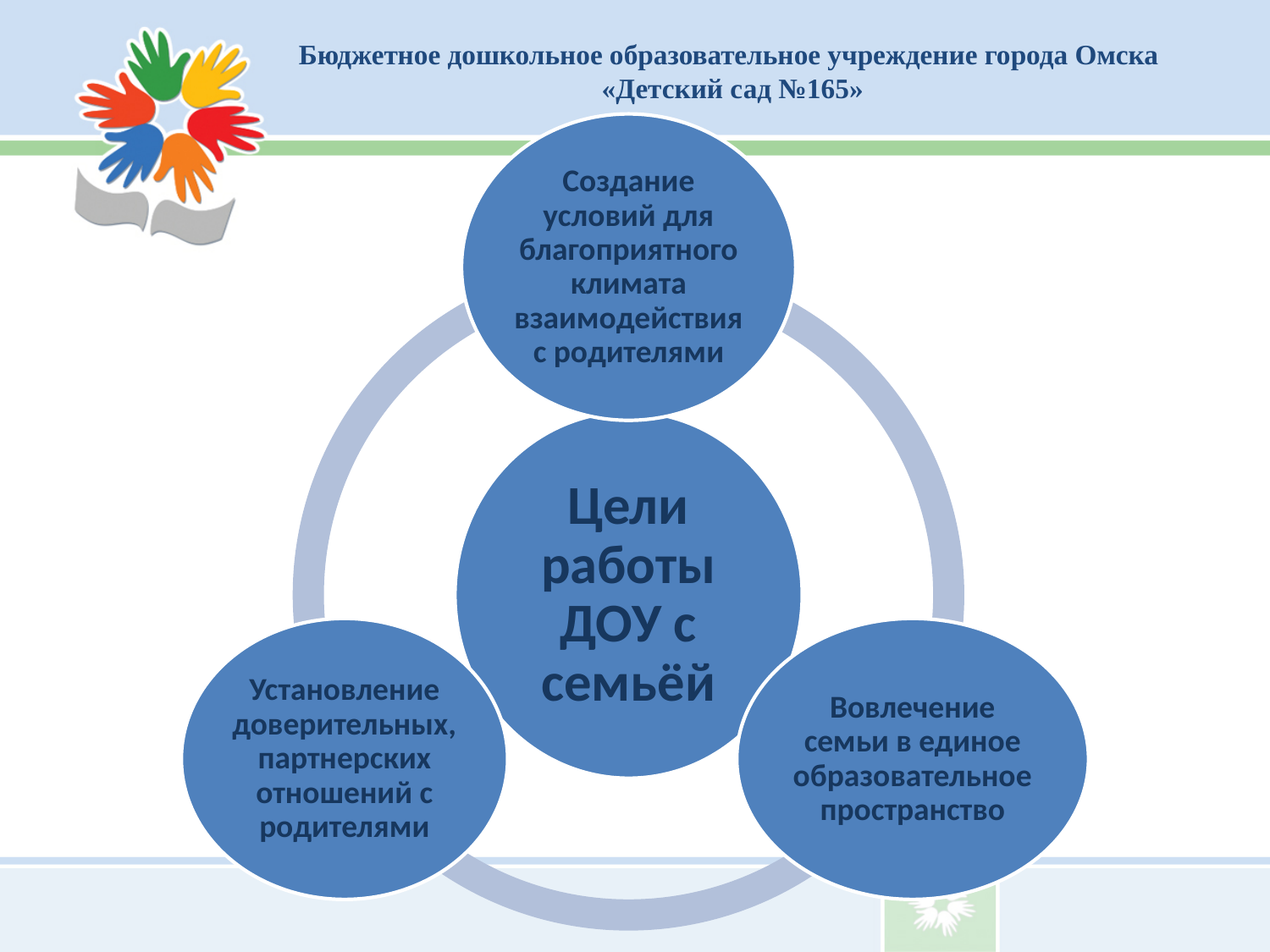

Бюджетное дошкольное образовательное учреждение города Омска
 «Детский сад №165»
Цели работы ДОУ с семьёй
Создание условий для благоприятного климата взаимодействия с родителями
Вовлечение семьи в единое образовательное пространство
Установление доверительных, партнерских отношений с родителями